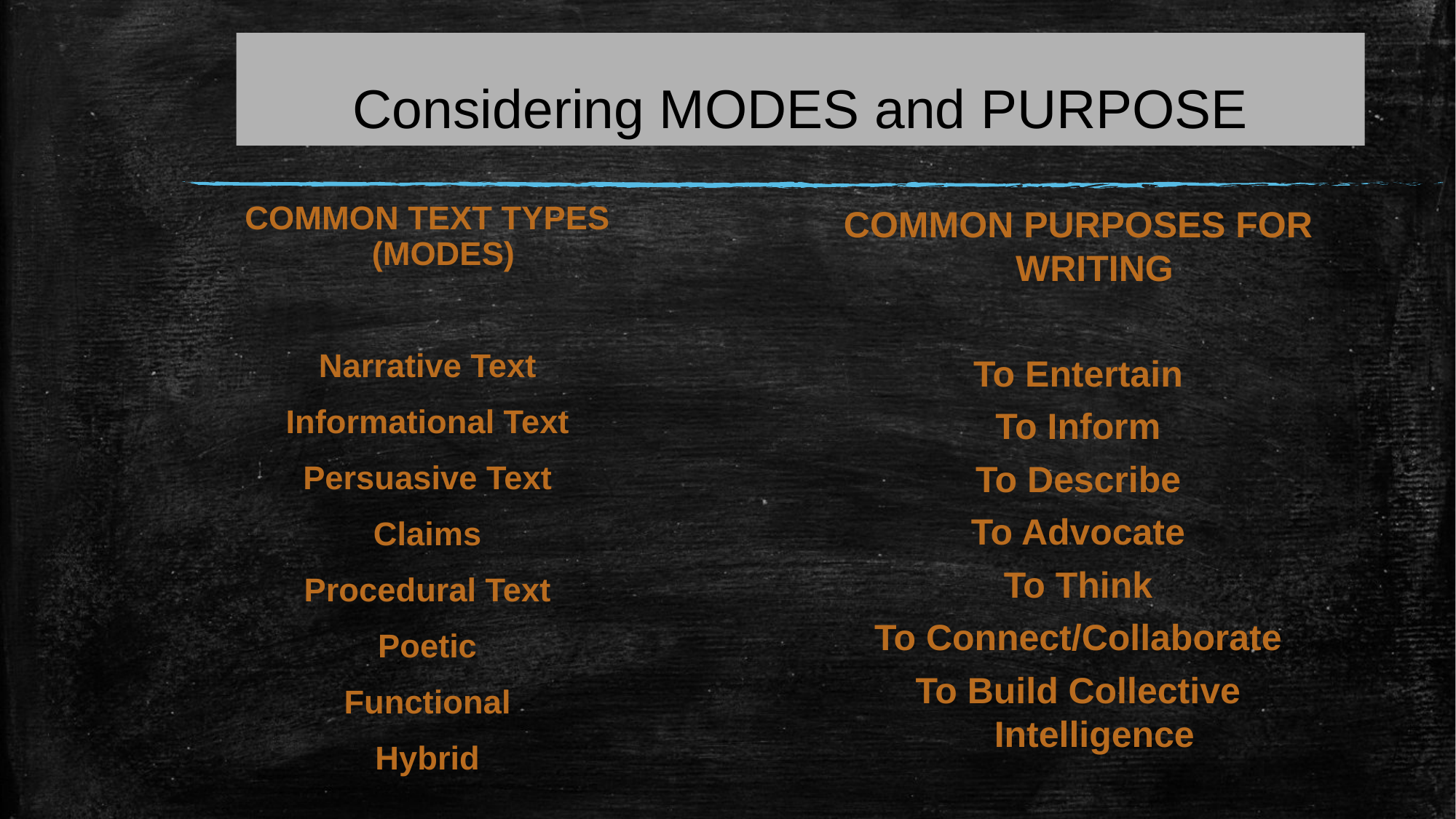

# Considering MODES and PURPOSE
COMMON TEXT TYPES (MODES)

Narrative Text
Informational Text
Persuasive Text
Claims
Procedural Text
Poetic
Functional
Hybrid

COMMON PURPOSES FOR WRITING

To Entertain
To Inform
To Describe
To Advocate
To Think
To Connect/Collaborate
To Build Collective Intelligence